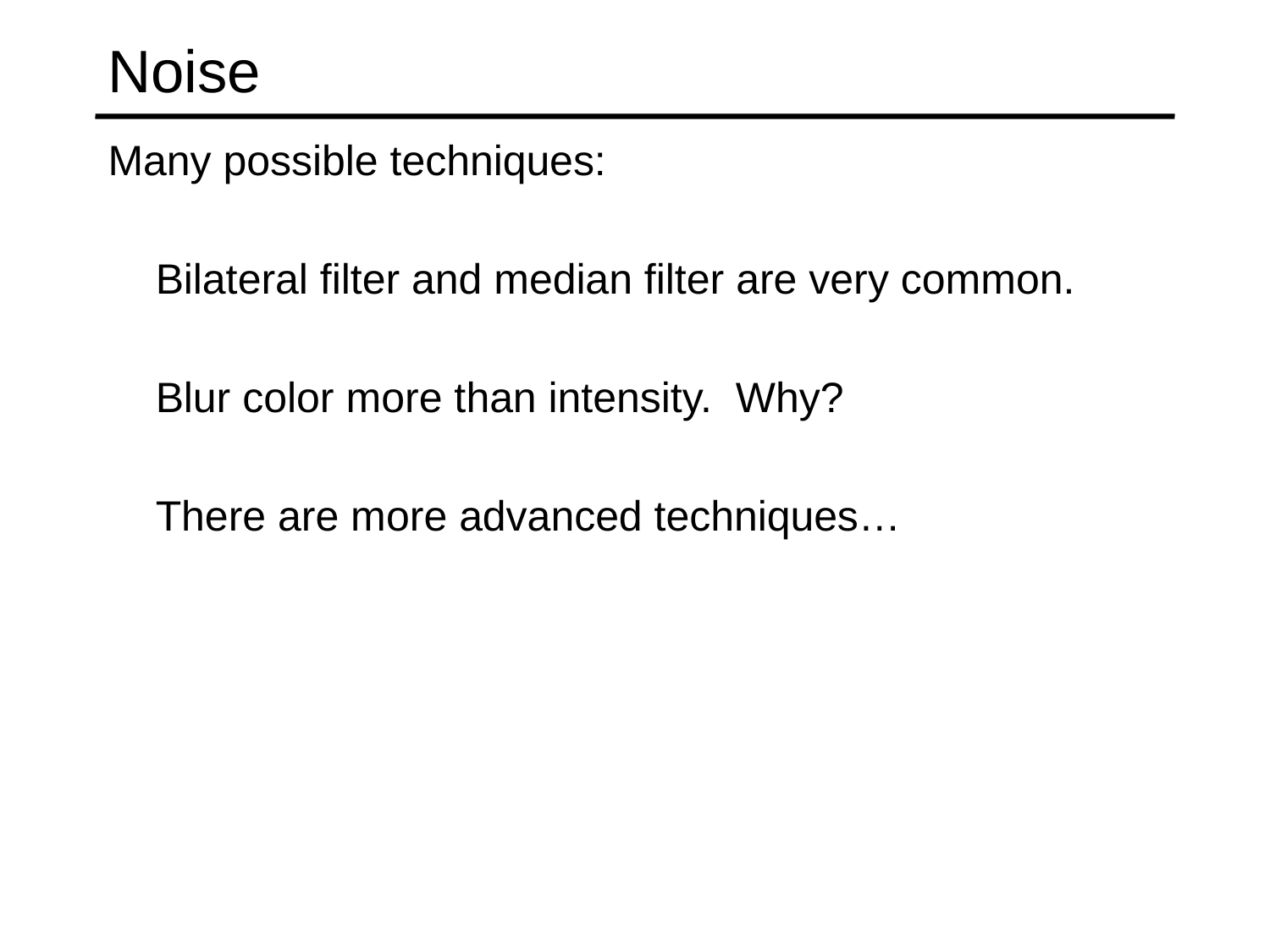

# Noise
Many possible techniques:

	Bilateral filter and median filter are very common.

	Blur color more than intensity.  Why?

	There are more advanced techniques…